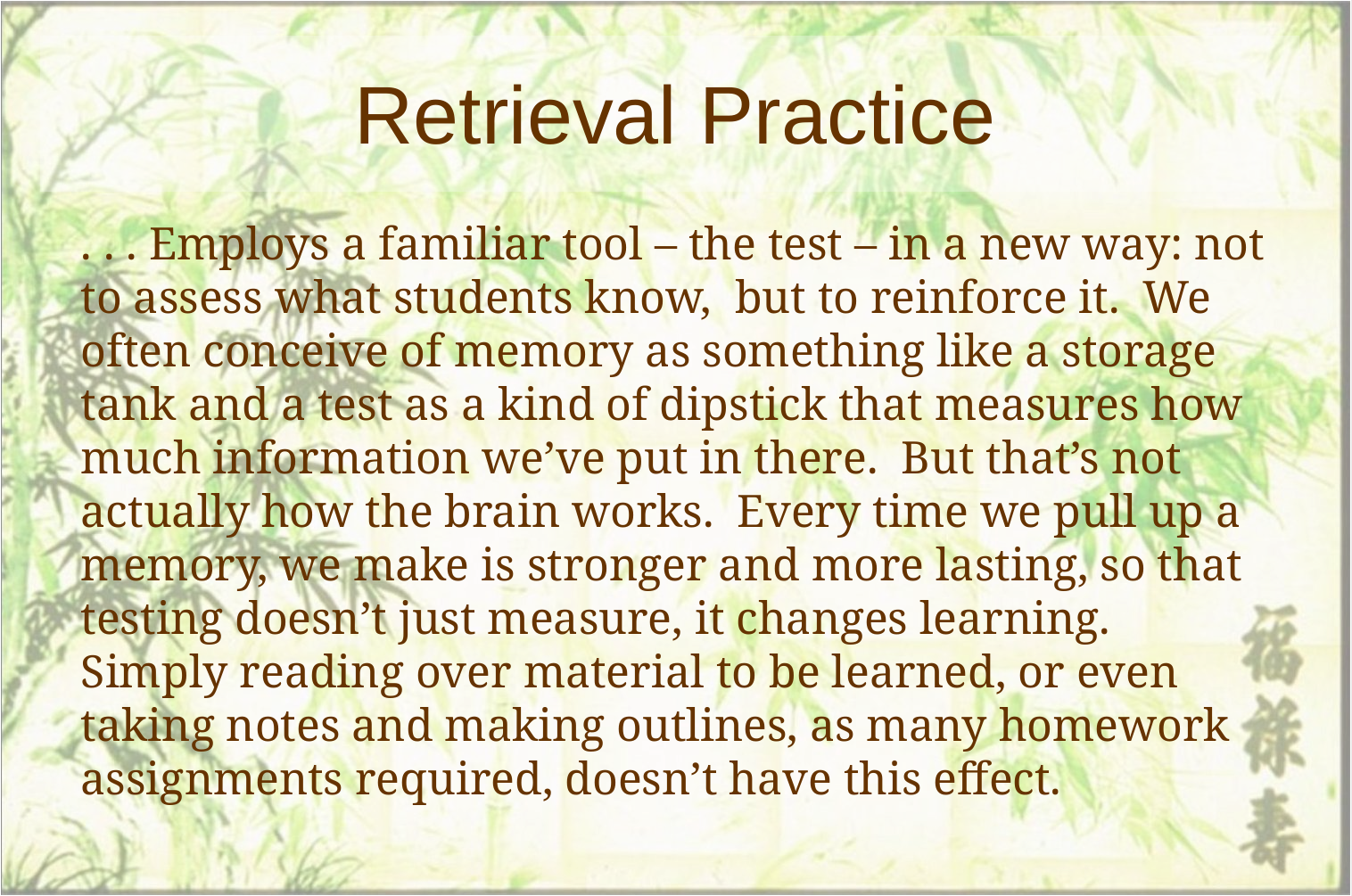

# Retrieval Practice
. . . Employs a familiar tool – the test – in a new way: not to assess what students know,  but to reinforce it.  We often conceive of memory as something like a storage tank and a test as a kind of dipstick that measures how much information we’ve put in there.  But that’s not actually how the brain works.  Every time we pull up a memory, we make is stronger and more lasting, so that testing doesn’t just measure, it changes learning.  Simply reading over material to be learned, or even taking notes and making outlines, as many homework assignments required, doesn’t have this effect.